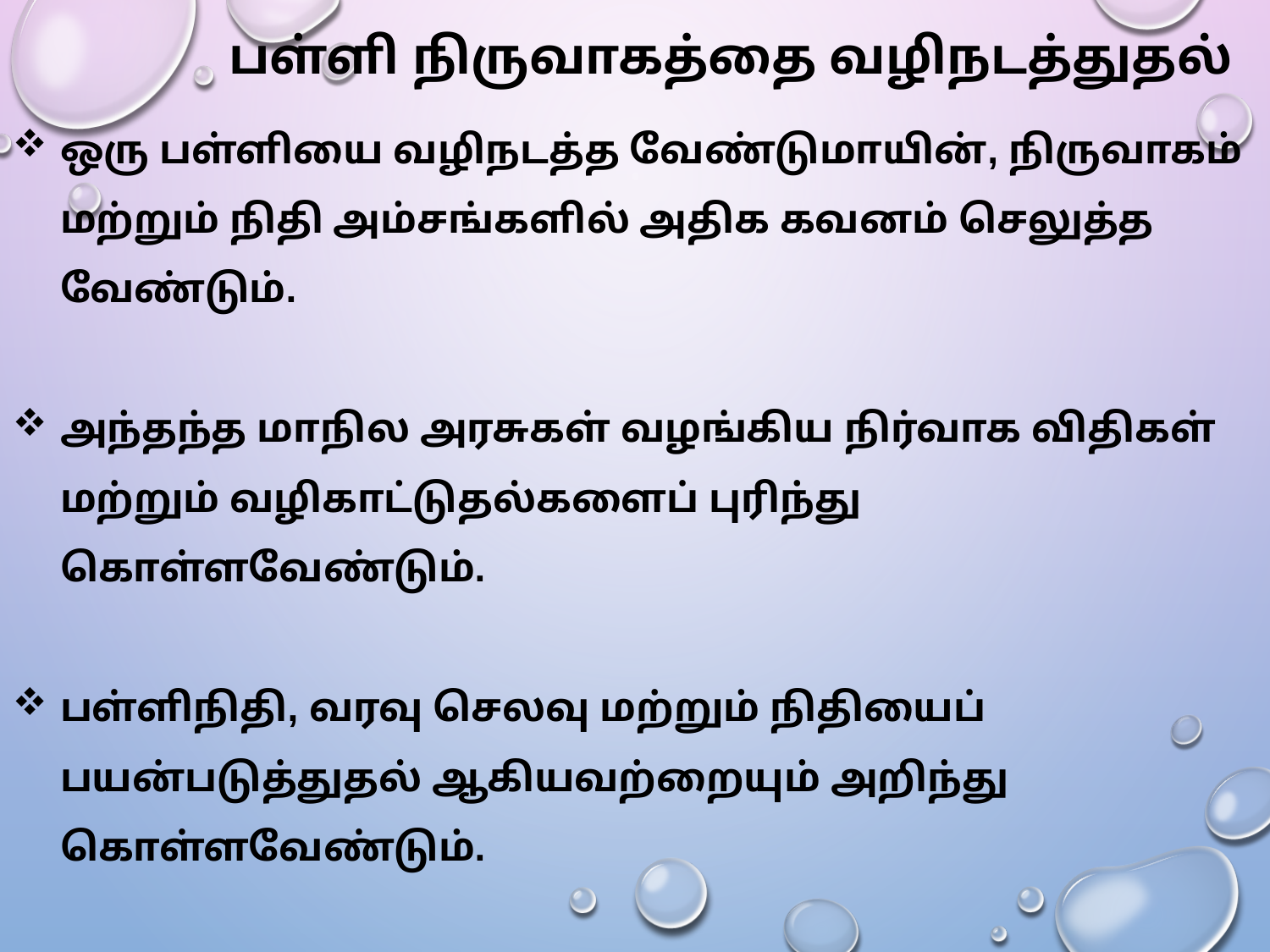

பள்ளி நிருவாகத்தை வழிநடத்துதல்
ஒரு பள்ளியை வழிநடத்த வேண்டுமாயின், நிருவாகம் மற்றும் நிதி அம்சங்களில் அதிக கவனம் செலுத்த வேண்டும்.

அந்தந்த மாநில அரசுகள் வழங்கிய நிர்வாக விதிகள் மற்றும் வழிகாட்டுதல்களைப் புரிந்து கொள்ளவேண்டும்.

பள்ளிநிதி, வரவு செலவு மற்றும் நிதியைப் பயன்படுத்துதல் ஆகியவற்றையும் அறிந்து கொள்ளவேண்டும்.

ஒரு பள்ளியை வழிநடத்தும்போது முக்கியமாக, மனித வளங்களை நிருவகிப்பதும் வளங்களைத் திறம்பட கையாள்வதற்கான பல்வேறு பரிமாணங்களை ஆய்வு செய்வதும் இன்றியமையாததாகும்.